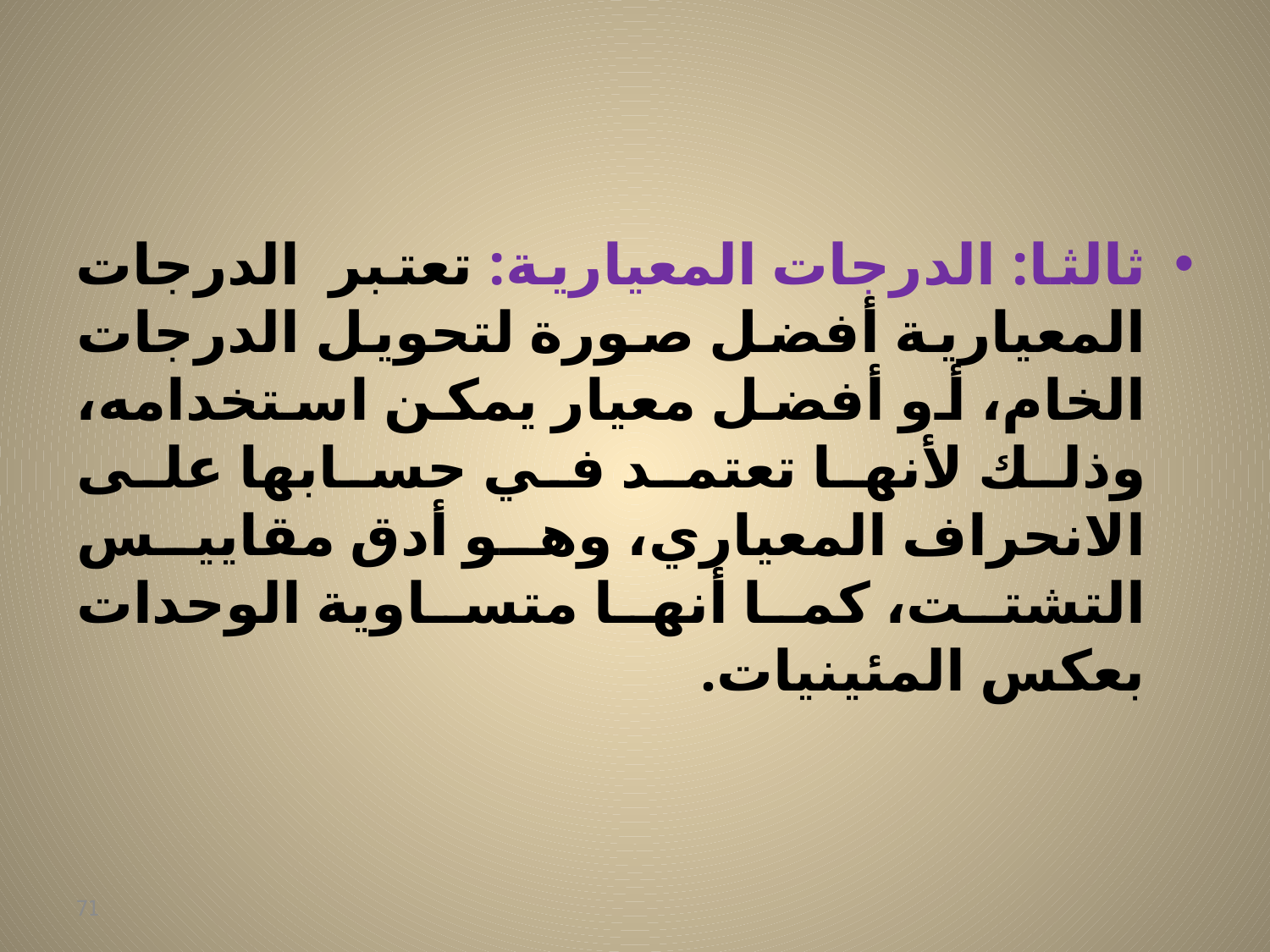

#
ثالثا: الدرجات المعيارية: تعتبر  الدرجات المعيارية أفضل صورة لتحويل الدرجات الخام، أو أفضل معيار يمكن استخدامه، وذلك لأنها تعتمد في حسابها على الانحراف المعياري، وهو أدق مقاييس التشتت، كما أنها متساوية الوحدات بعكس المئينيات.

71